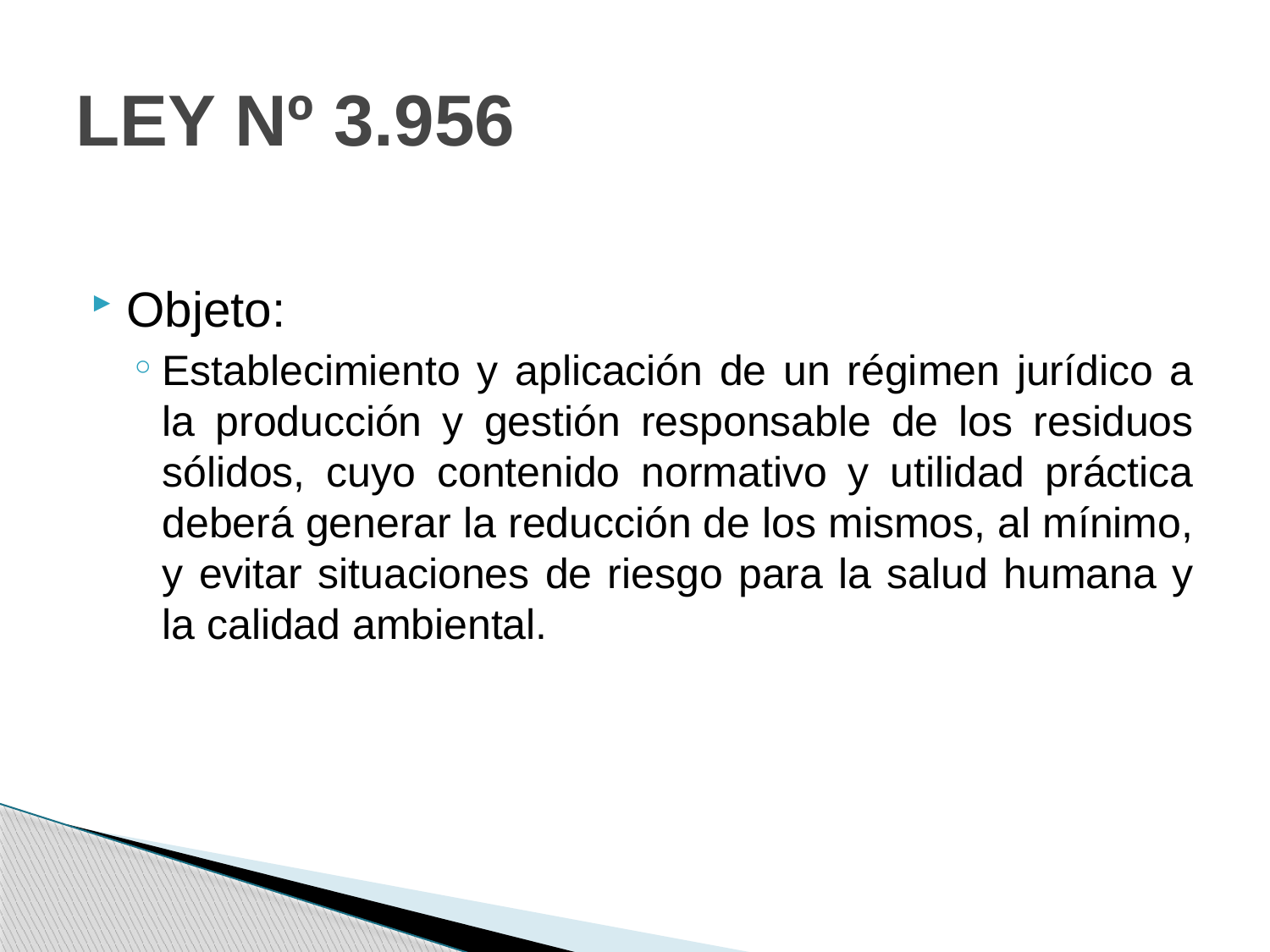

# LEY Nº 3.956

Objeto:
Establecimiento y aplicación de un régimen jurídico a la producción y gestión responsable de los residuos sólidos, cuyo contenido normativo y utilidad práctica deberá generar la reducción de los mismos, al mínimo, y evitar situaciones de riesgo para la salud humana y la calidad ambiental.